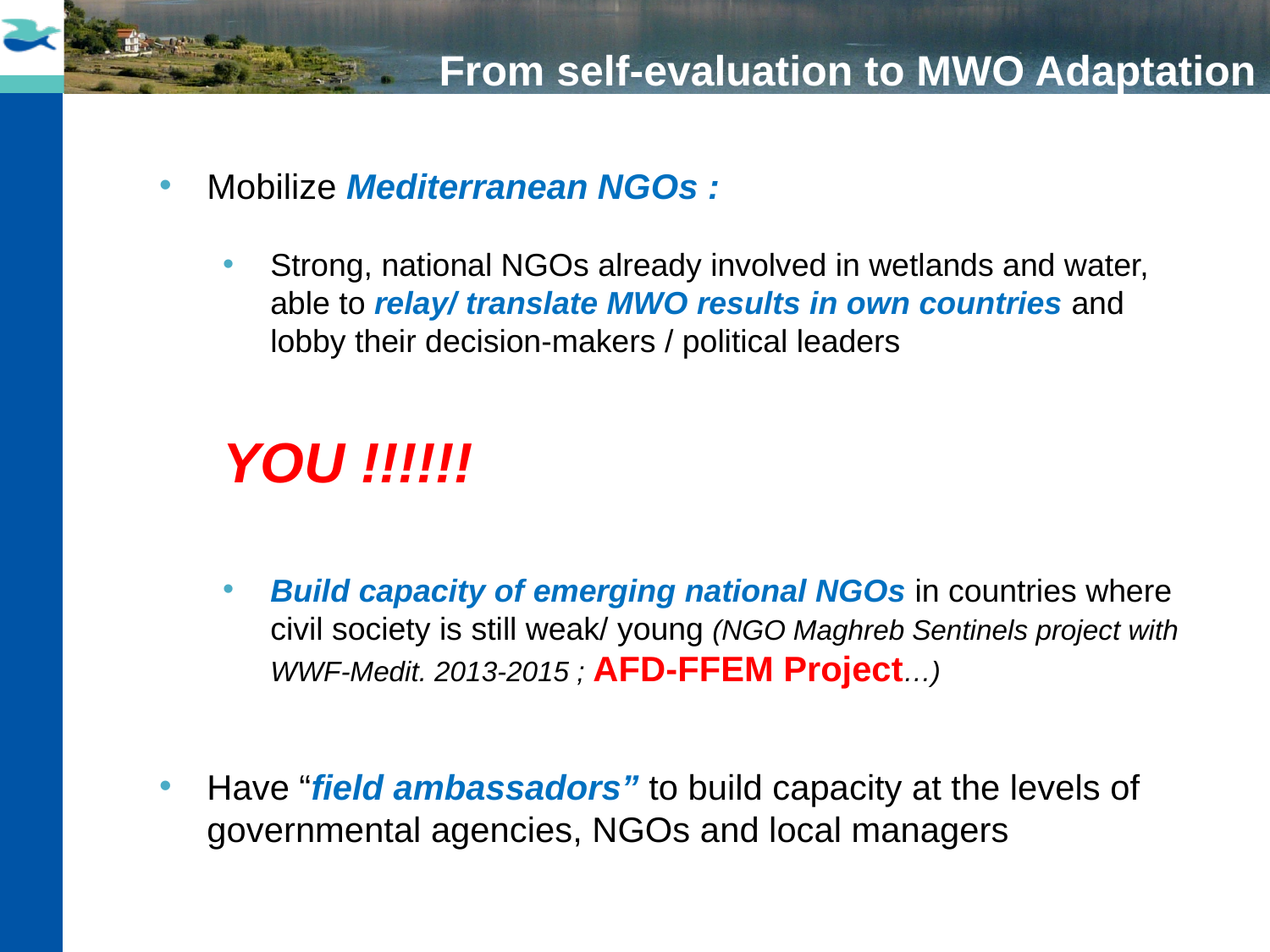

From self-evaluation to MWO Adaptation

Mobilize Mediterranean NGOs :

Strong, national NGOs already involved in wetlands and water, able to relay/ translate MWO results in own countries and lobby their decision-makers / political leaders

YOU !!!!!!

Build capacity of emerging national NGOs in countries where civil society is still weak/ young (NGO Maghreb Sentinels project with WWF-Medit. 2013-2015 ; AFD-FFEM Project…)

Have “field ambassadors” to build capacity at the levels of governmental agencies, NGOs and local managers